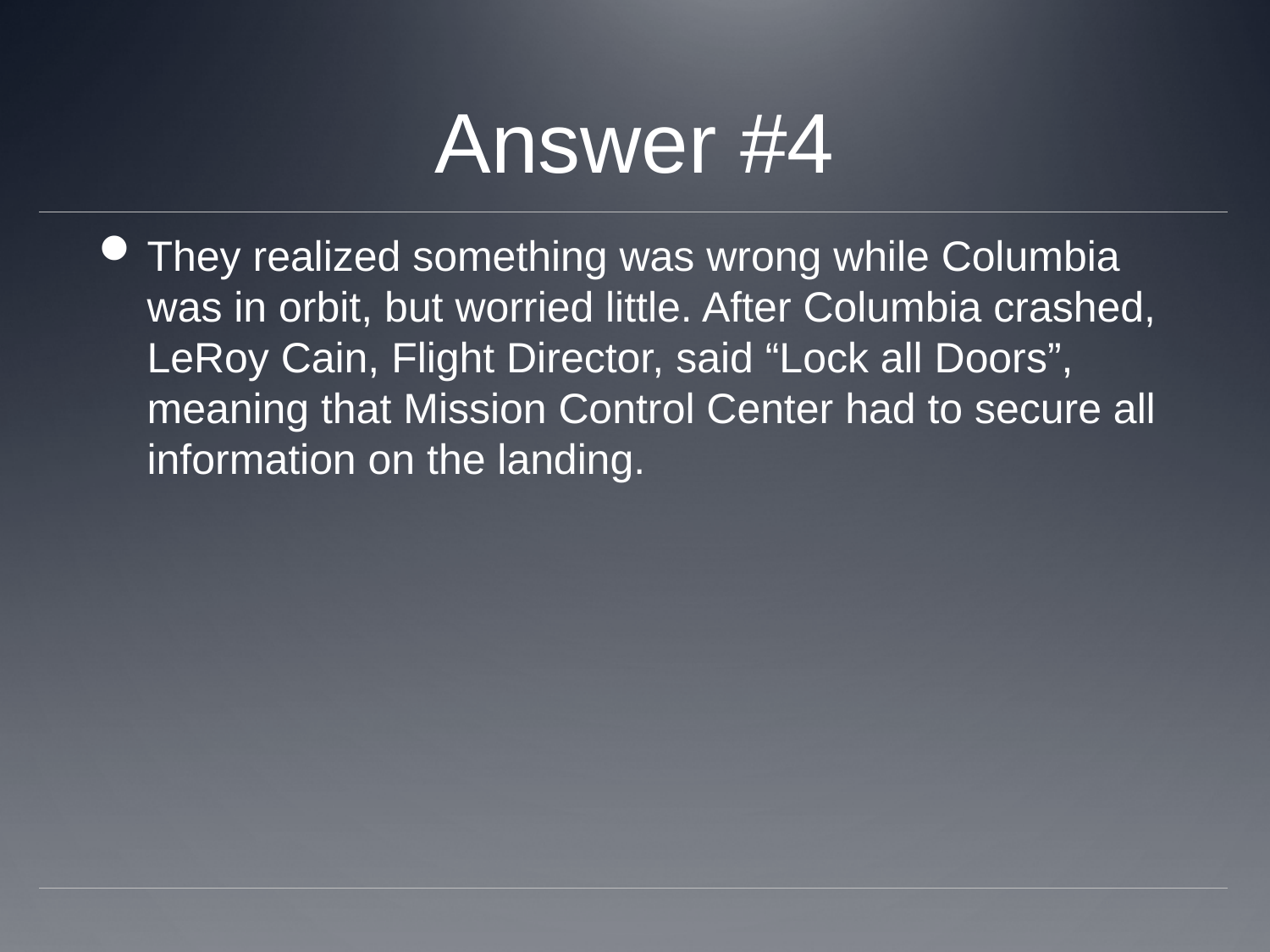

# Answer #4
They realized something was wrong while Columbia was in orbit, but worried little. After Columbia crashed, LeRoy Cain, Flight Director, said “Lock all Doors”, meaning that Mission Control Center had to secure all information on the landing.